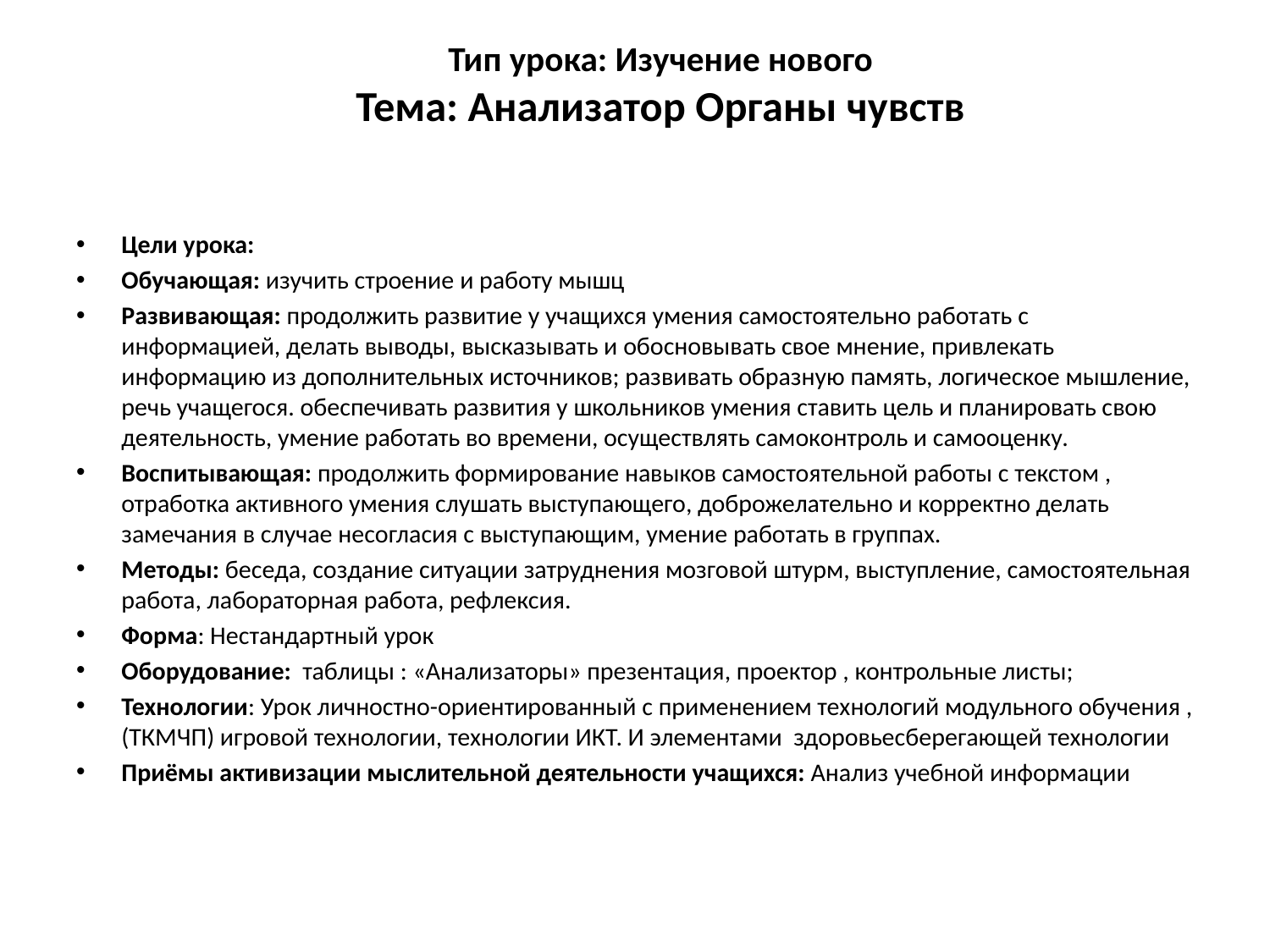

# Тип урока: Изучение нового Тема: Анализатор Органы чувств
Цели урока:
Обучающая: изучить строение и работу мышц
Развивающая: продолжить развитие у учащихся умения самостоятельно работать с информацией, делать выводы, высказывать и обосновывать свое мнение, привлекать информацию из дополнительных источников; развивать образную память, логическое мышление, речь учащегося. обеспечивать развития у школьников умения ставить цель и планировать свою деятельность, умение работать во времени, осуществлять самоконтроль и самооценку.
Воспитывающая: продолжить формирование навыков самостоятельной работы с текстом , отработка активного умения слушать выступающего, доброжелательно и корректно делать замечания в случае несогласия с выступающим, умение работать в группах.
Методы: беседа, создание ситуации затруднения мозговой штурм, выступление, самостоятельная работа, лабораторная работа, рефлексия.
Форма: Нестандартный урок
Оборудование:  таблицы : «Анализаторы» презентация, проектор , контрольные листы;
Технологии: Урок личностно-ориентированный с применением технологий модульного обучения , (ТКМЧП) игровой технологии, технологии ИКТ. И элементами  здоровьесберегающей технологии
Приёмы активизации мыслительной деятельности учащихся: Анализ учебной информации